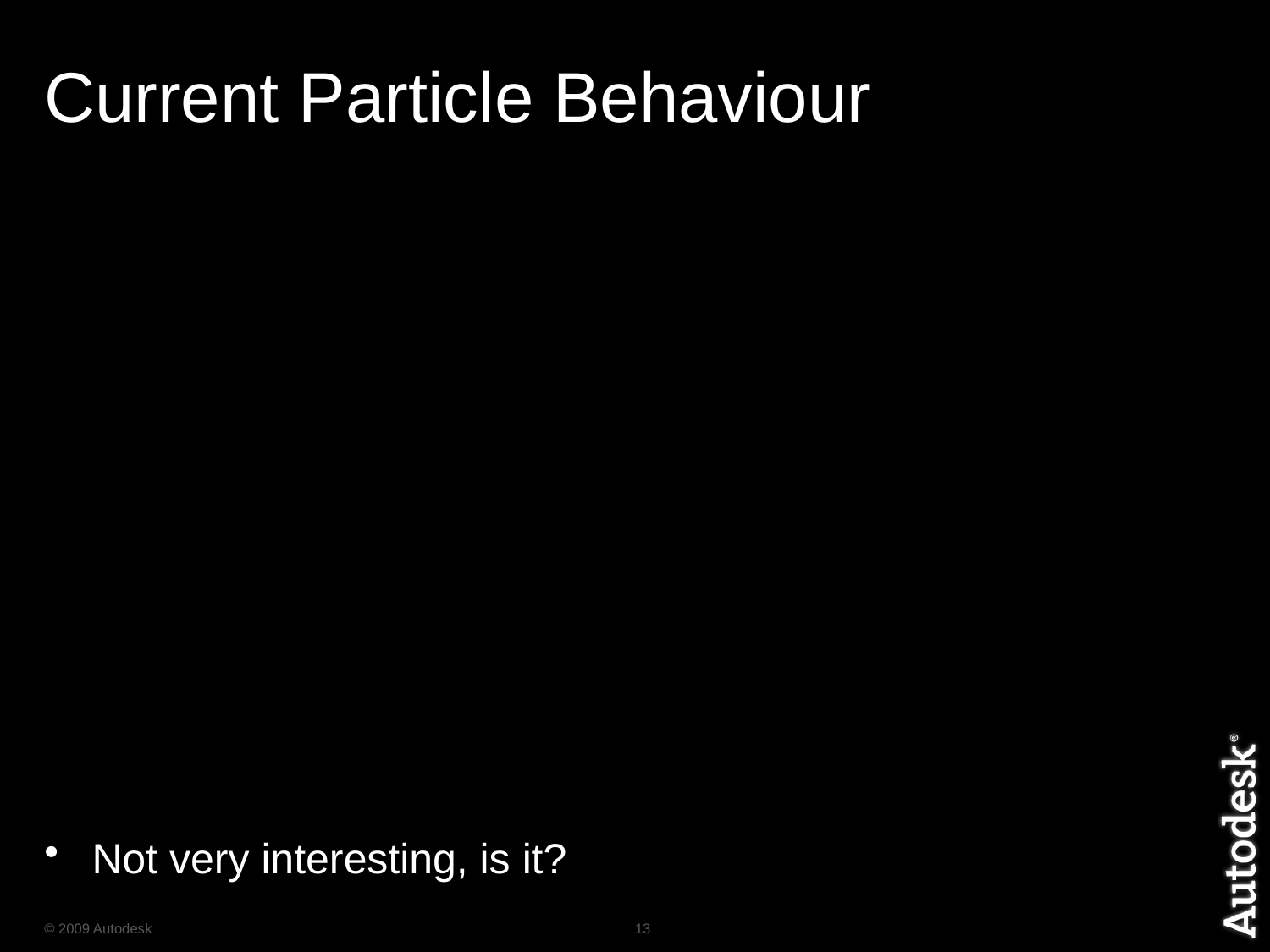

# Current Particle Behaviour

Not very interesting, is it?